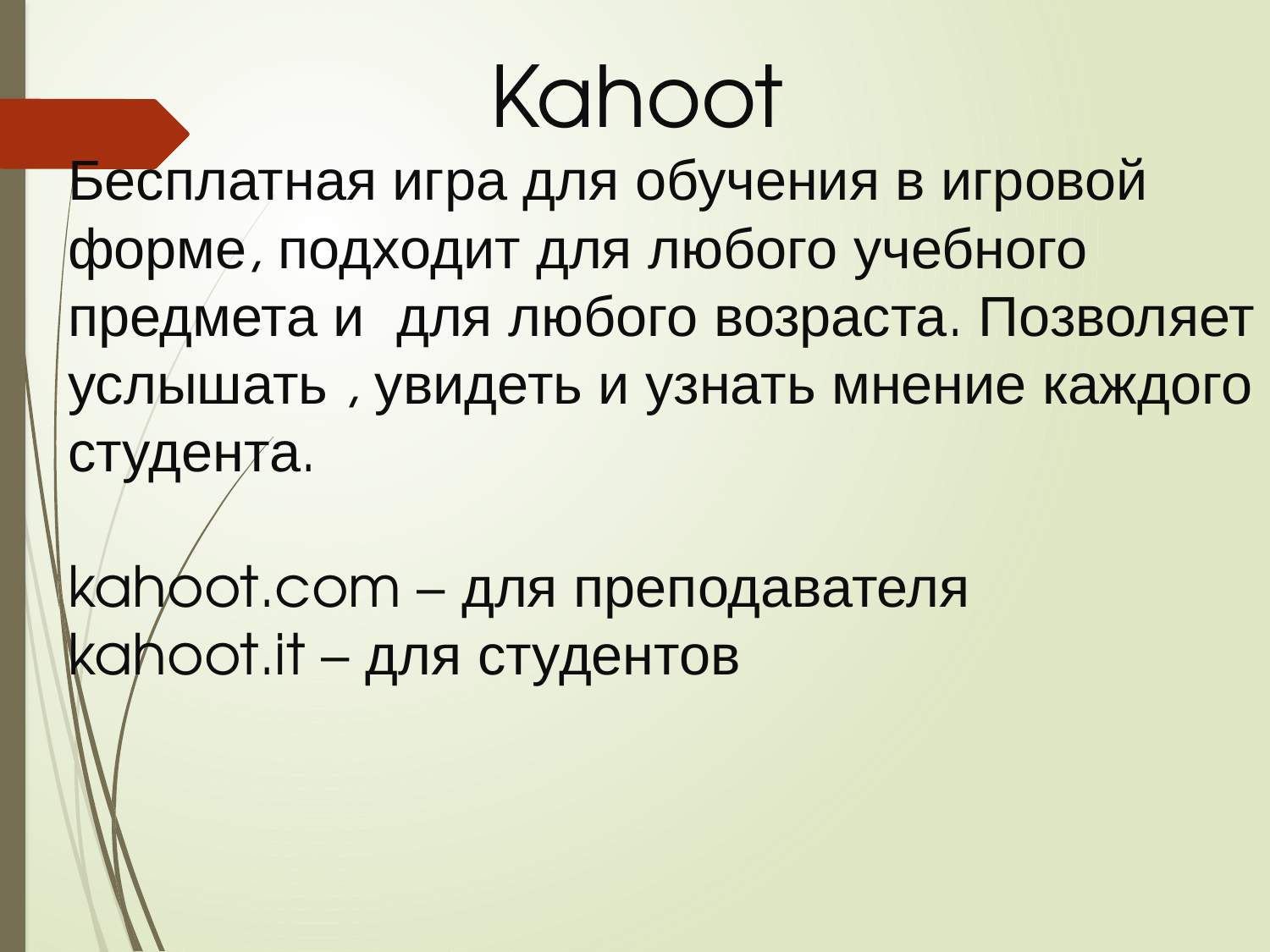

# Kahoot Бесплатная игра для обучения в игровой форме, подходит для любого учебного предмета и  для любого возраста. Позволяет услышать , увидеть и узнать мнение каждого студента. kahoot.com – для преподавателя kahoot.it – для студентов